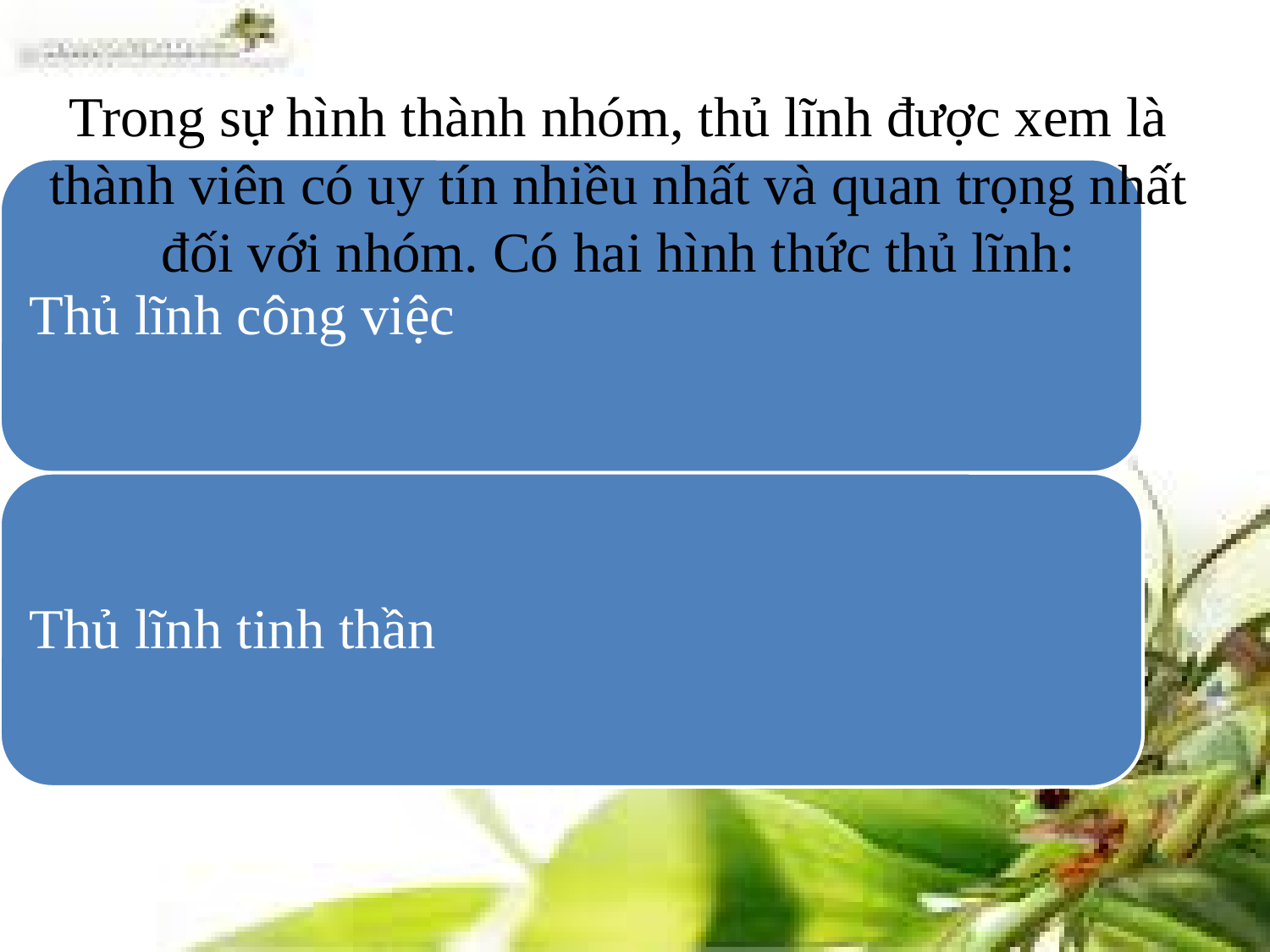

Trong sự hình thành nhóm, thủ lĩnh được xem là thành viên có uy tín nhiều nhất và quan trọng nhất đối với nhóm. Có hai hình thức thủ lĩnh:
Thủ lĩnh công việc
Thủ lĩnh tinh thần